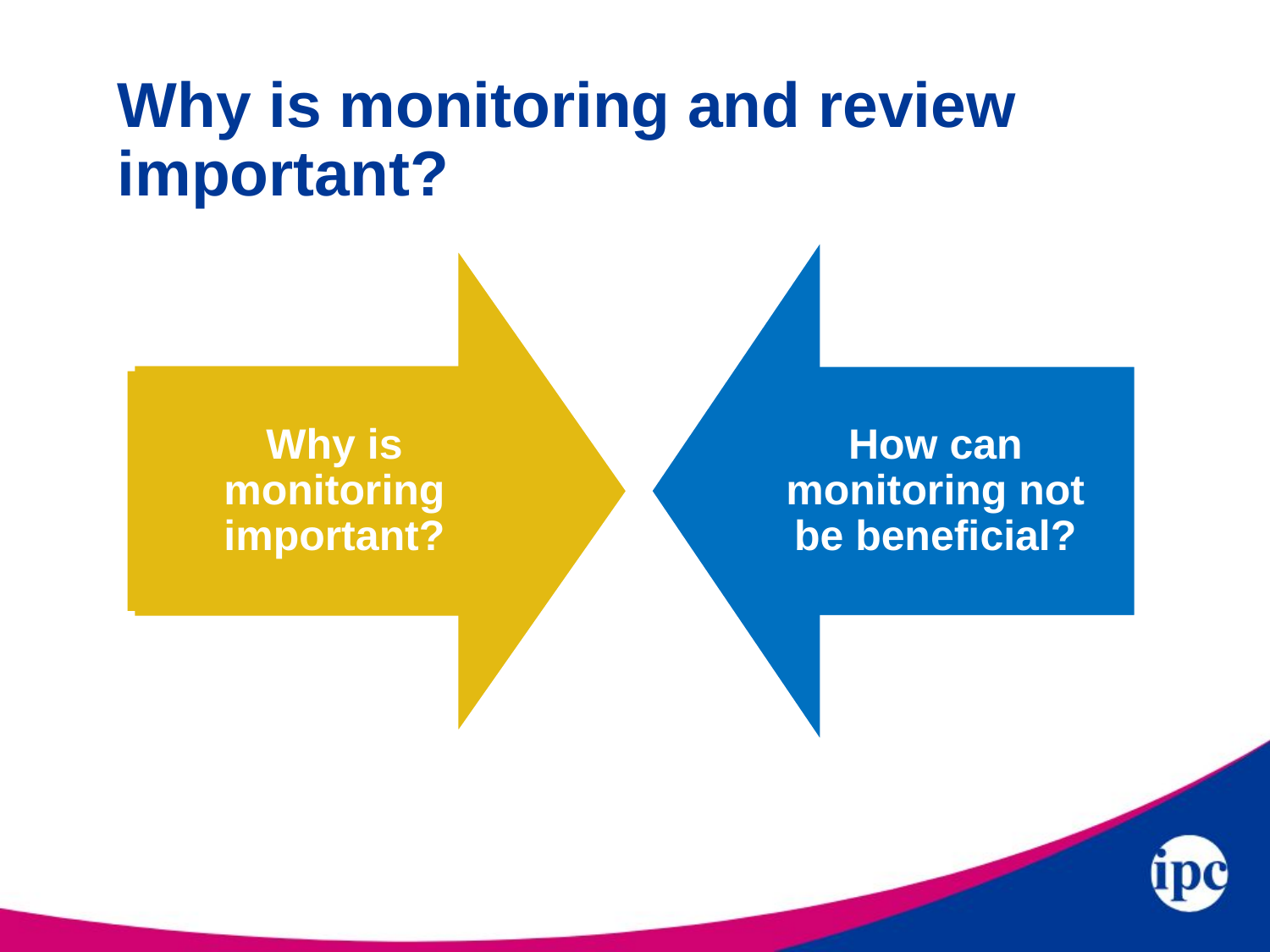

# Why is monitoring and review important?

Why is monitoring important?
How can monitoring not be beneficial?